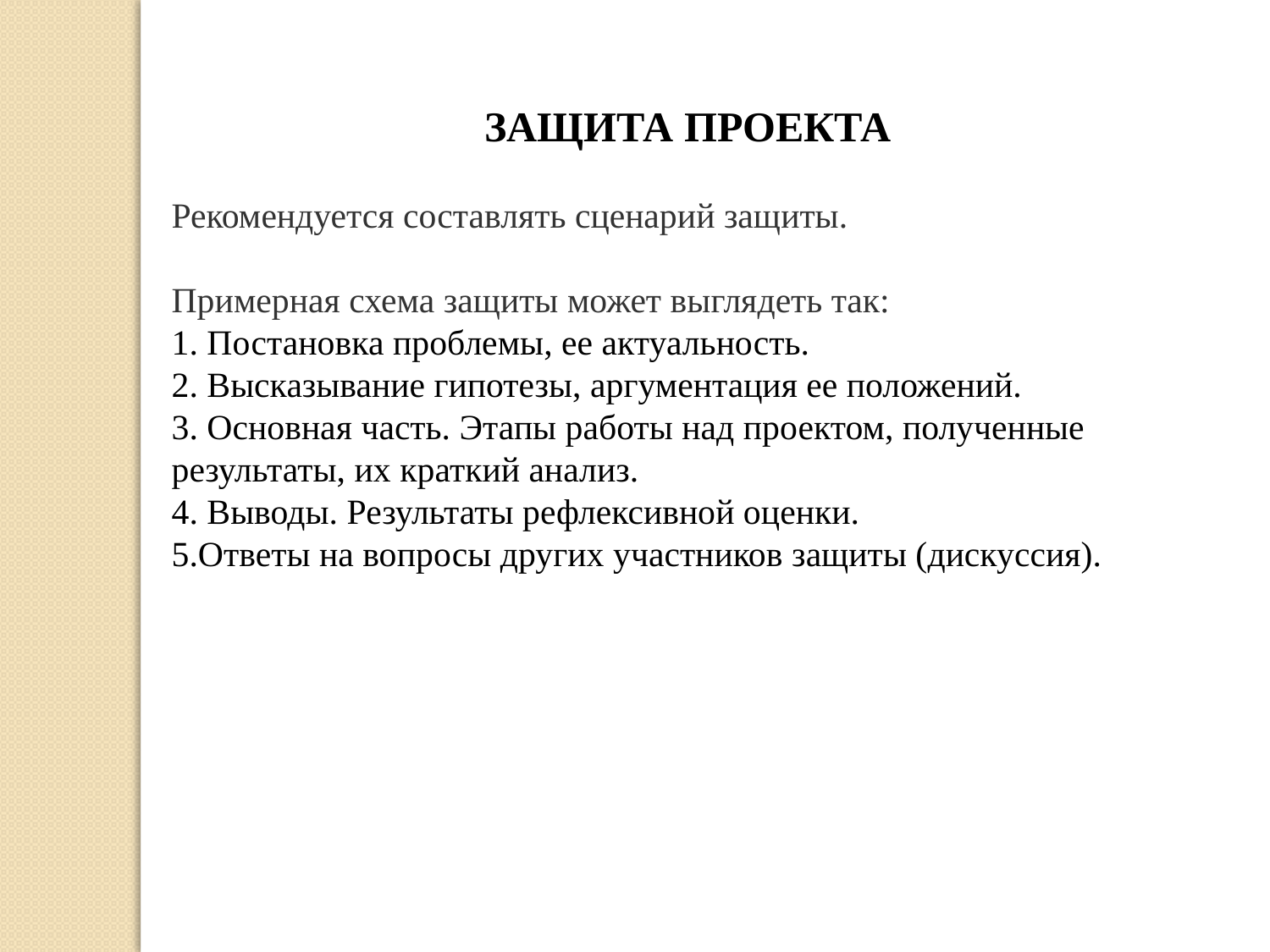

Защита проекта

Рекомендуется составлять сценарий защиты.

Примерная схема защиты может выглядеть так:
1. Постановка проблемы, ее актуальность.
2. Высказывание гипотезы, аргументация ее положений.
3. Основная часть. Этапы работы над проектом, полученные результаты, их краткий анализ.
4. Выводы. Результаты рефлексивной оценки.
5.Ответы на вопросы других участников защиты (дискуссия).